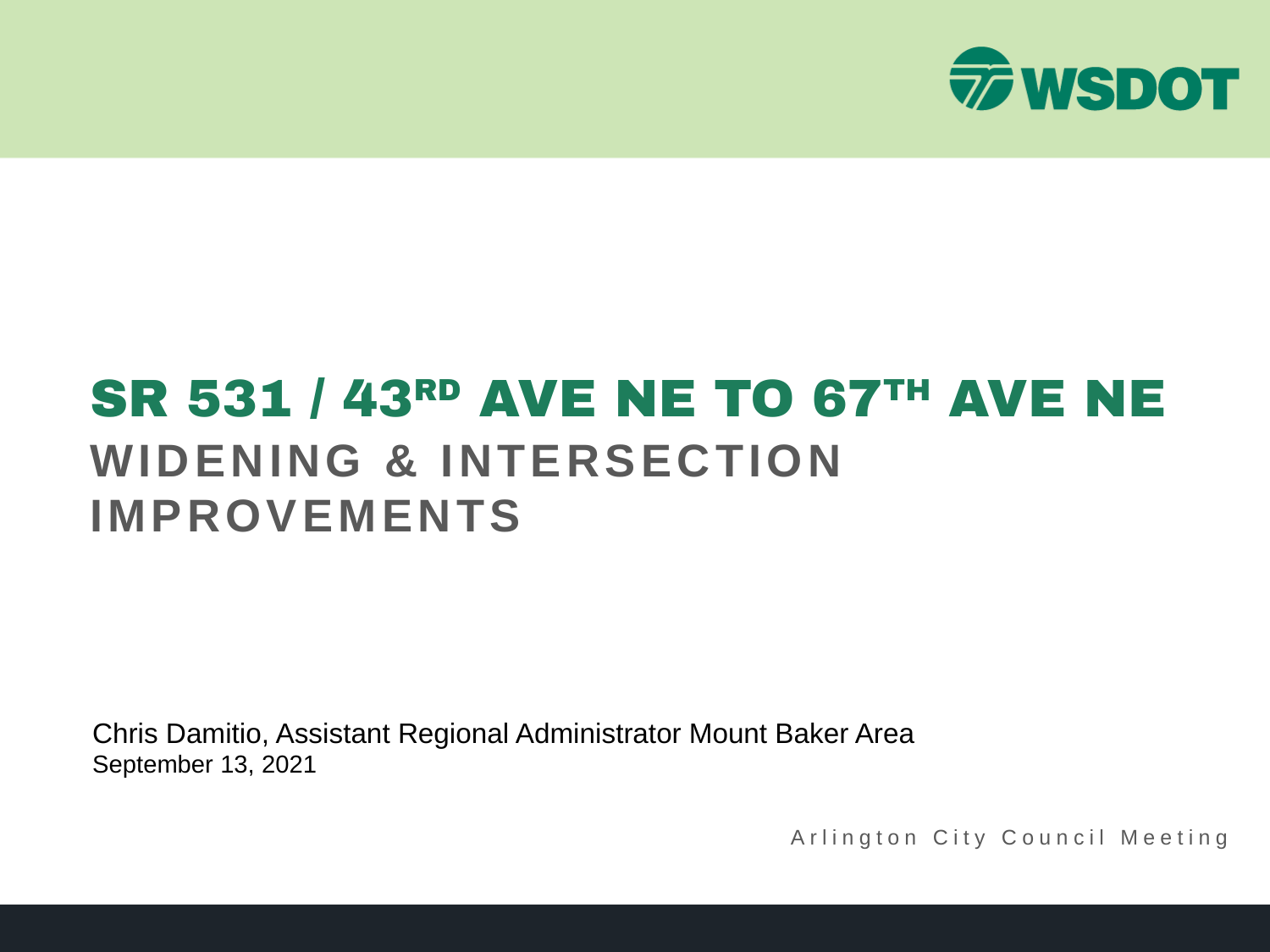

SR 531 / 43RD AVE NE TO 67TH AVE NE
WIDENING & INTERSECTION IMPROVEMENTS
Chris Damitio, Assistant Regional Administrator Mount Baker Area September 13, 2021
Arlington City Council Meeting